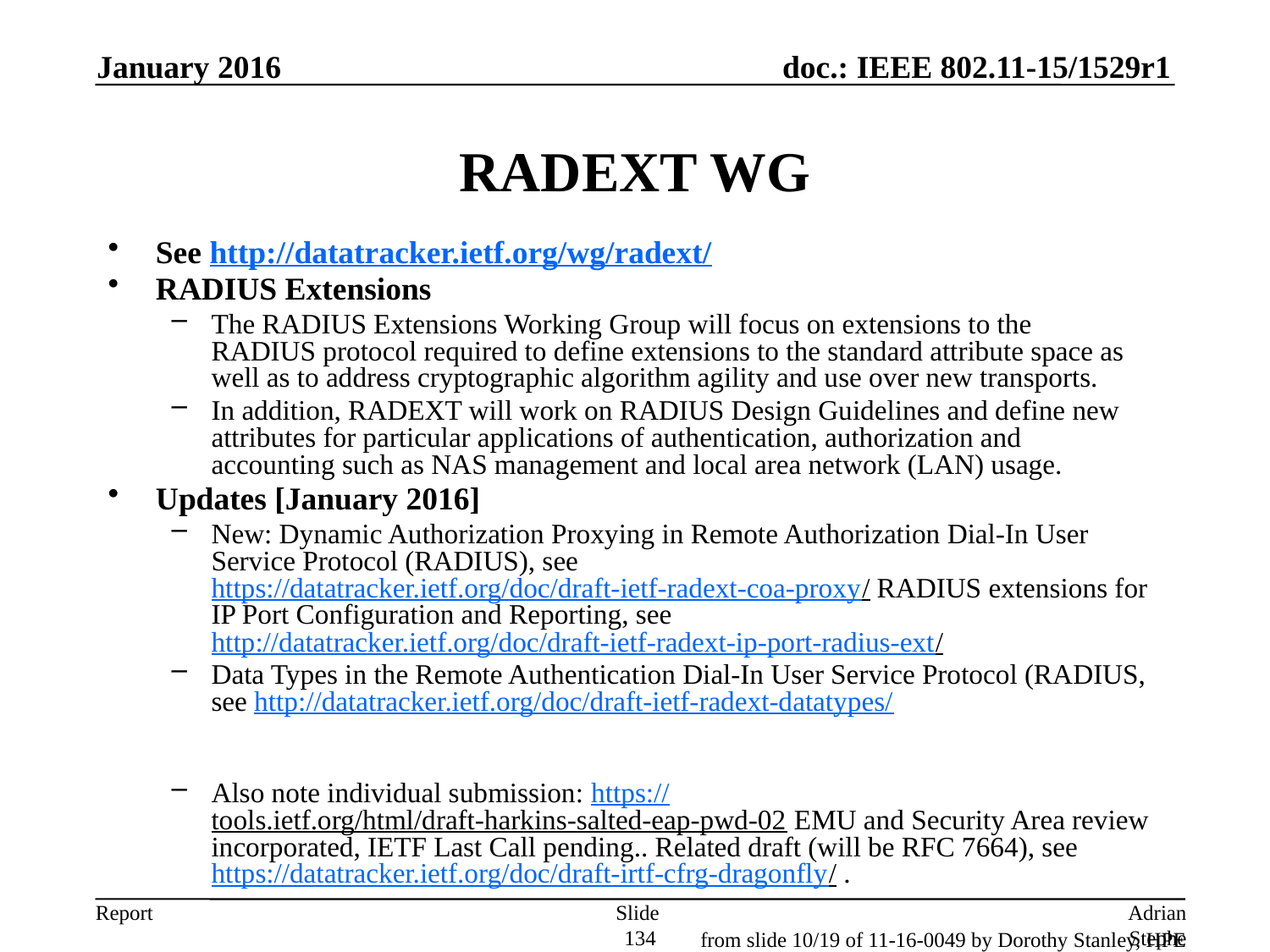

January 2016
# RADEXT WG
See http://datatracker.ietf.org/wg/radext/
RADIUS Extensions
The RADIUS Extensions Working Group will focus on extensions to the
RADIUS protocol required to define extensions to the standard attribute space as well as to address cryptographic algorithm agility and use over new transports.
In addition, RADEXT will work on RADIUS Design Guidelines and define new attributes for particular applications of authentication, authorization and
accounting such as NAS management and local area network (LAN) usage.
Updates [January 2016]
New: Dynamic Authorization Proxying in Remote Authorization Dial-In User Service Protocol (RADIUS), see https://datatracker.ietf.org/doc/draft-ietf-radext-coa-proxy/ RADIUS extensions for IP Port Configuration and Reporting, see http://datatracker.ietf.org/doc/draft-ietf-radext-ip-port-radius-ext/
Data Types in the Remote Authentication Dial-In User Service Protocol (RADIUS, see http://datatracker.ietf.org/doc/draft-ietf-radext-datatypes/

Also note individual submission: https://tools.ietf.org/html/draft-harkins-salted-eap-pwd-02 EMU and Security Area review incorporated, IETF Last Call pending.. Related draft (will be RFC 7664), see https://datatracker.ietf.org/doc/draft-irtf-cfrg-dragonfly/ .

Slide 134
Adrian Stephens, Intel Corporation
from slide 10/19 of 11-16-0049 by Dorothy Stanley, HPE